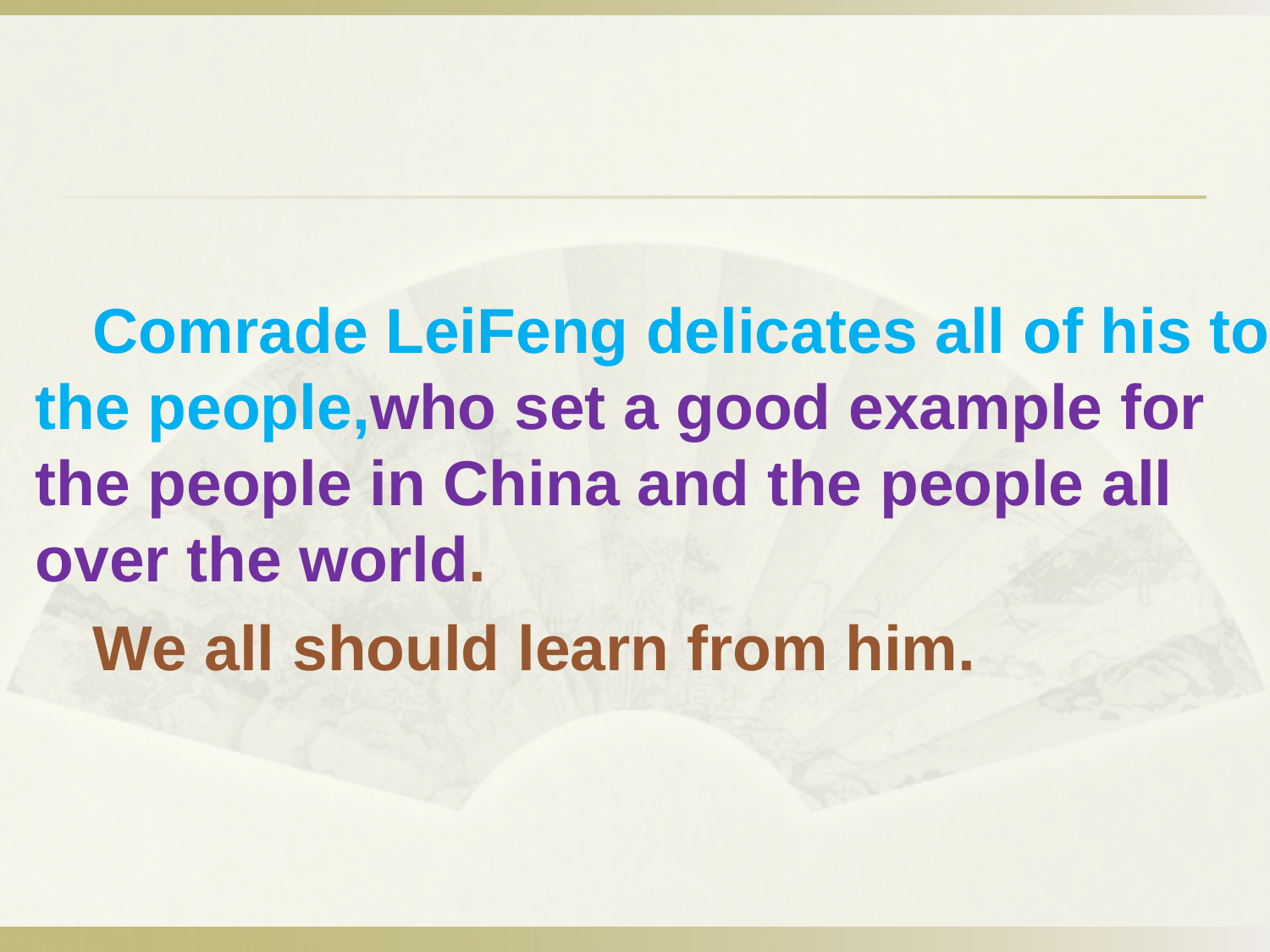

Comrade LeiFeng delicates all of his to the people,who set a good example for the people in China and the people all over the world.
      We all should learn from him.